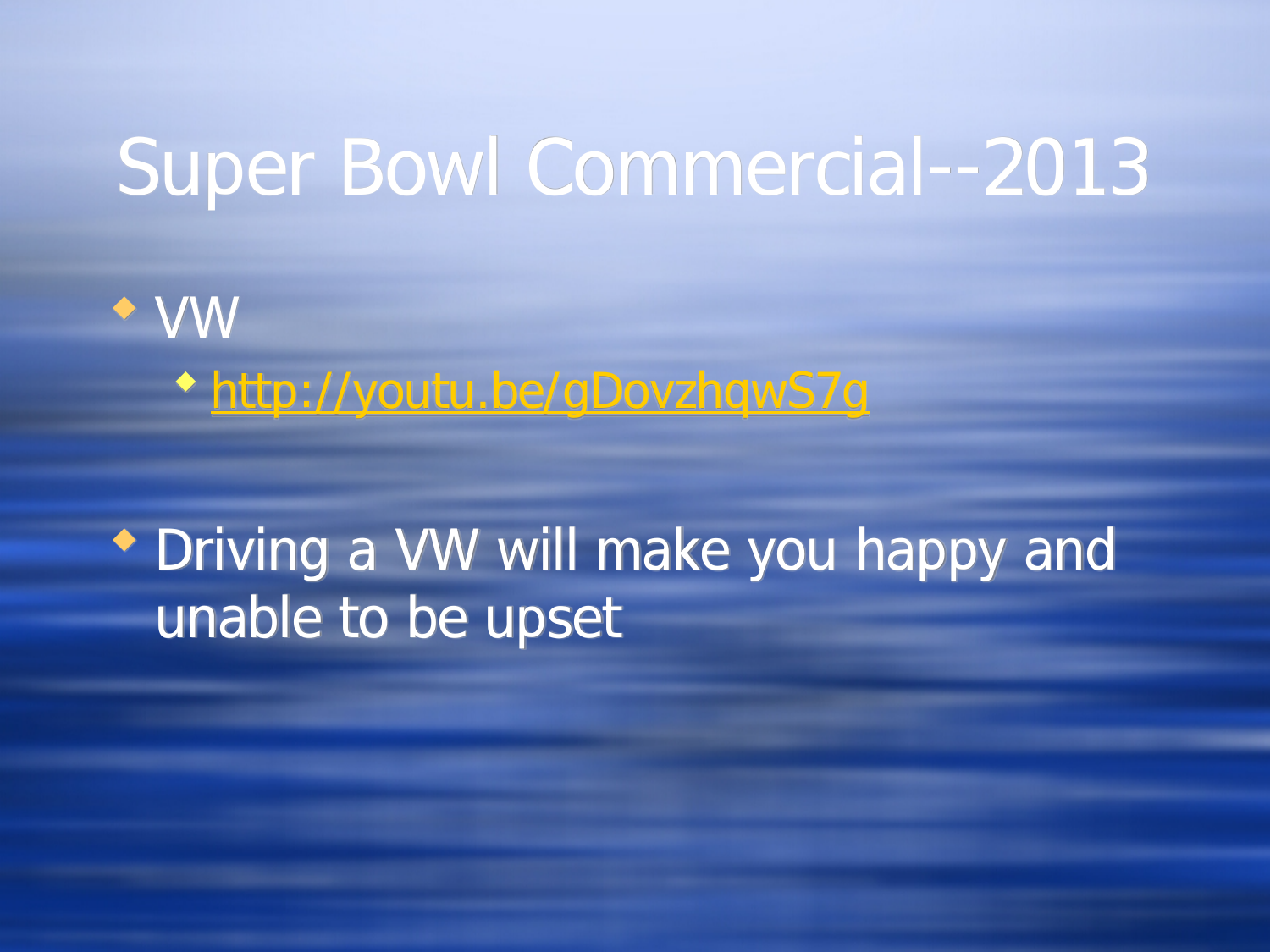

# Super Bowl Commercial--2013
VW
http://youtu.be/gDovzhqwS7g

Driving a VW will make you happy and unable to be upset